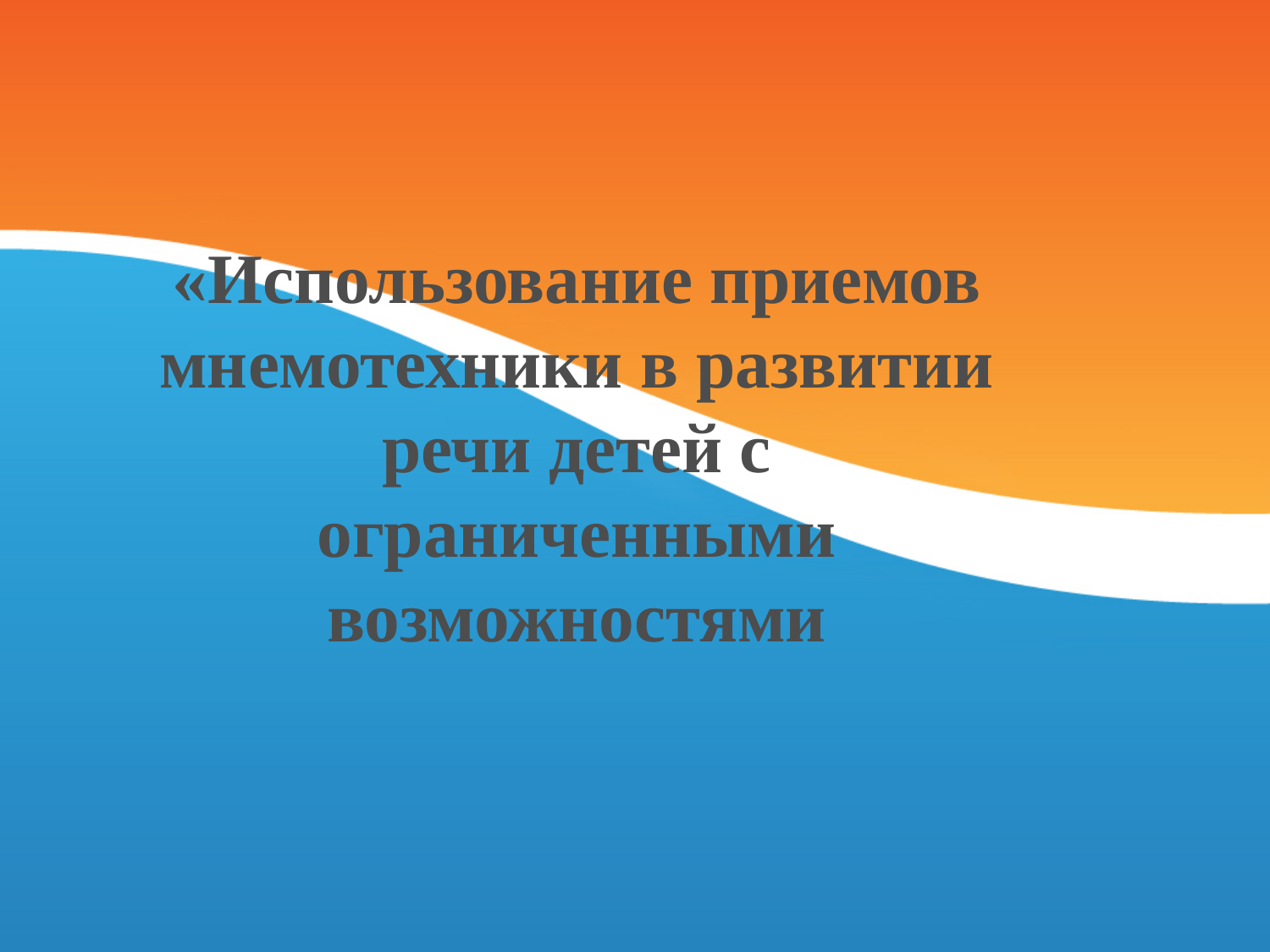

«Использование приемов мнемотехники в развитии речи детей с ограниченными возможностями